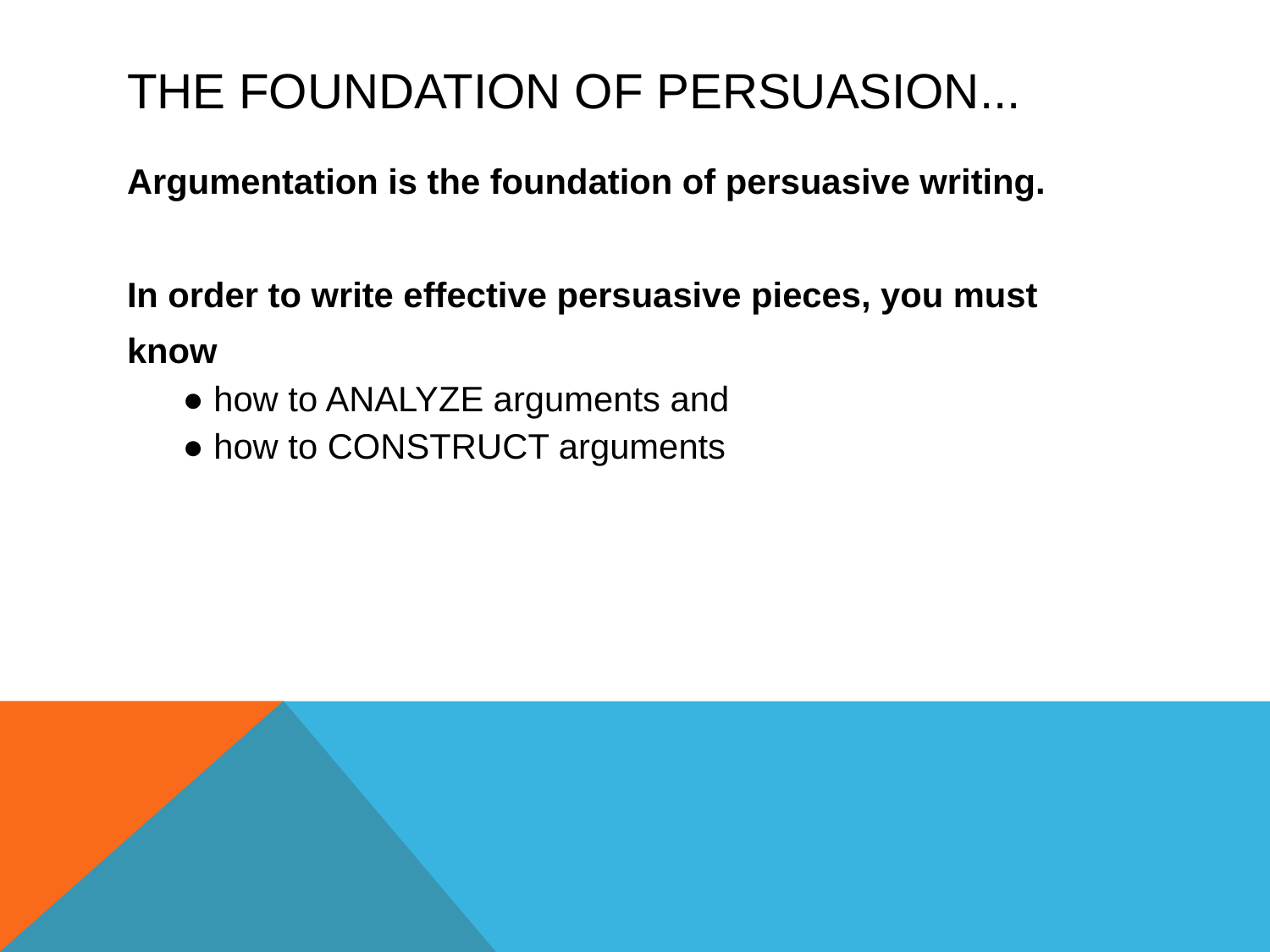

# The foundation of persuasion...
Argumentation is the foundation of persuasive writing.

In order to write effective persuasive pieces, you must
know
● how to ANALYZE arguments and
● how to CONSTRUCT arguments